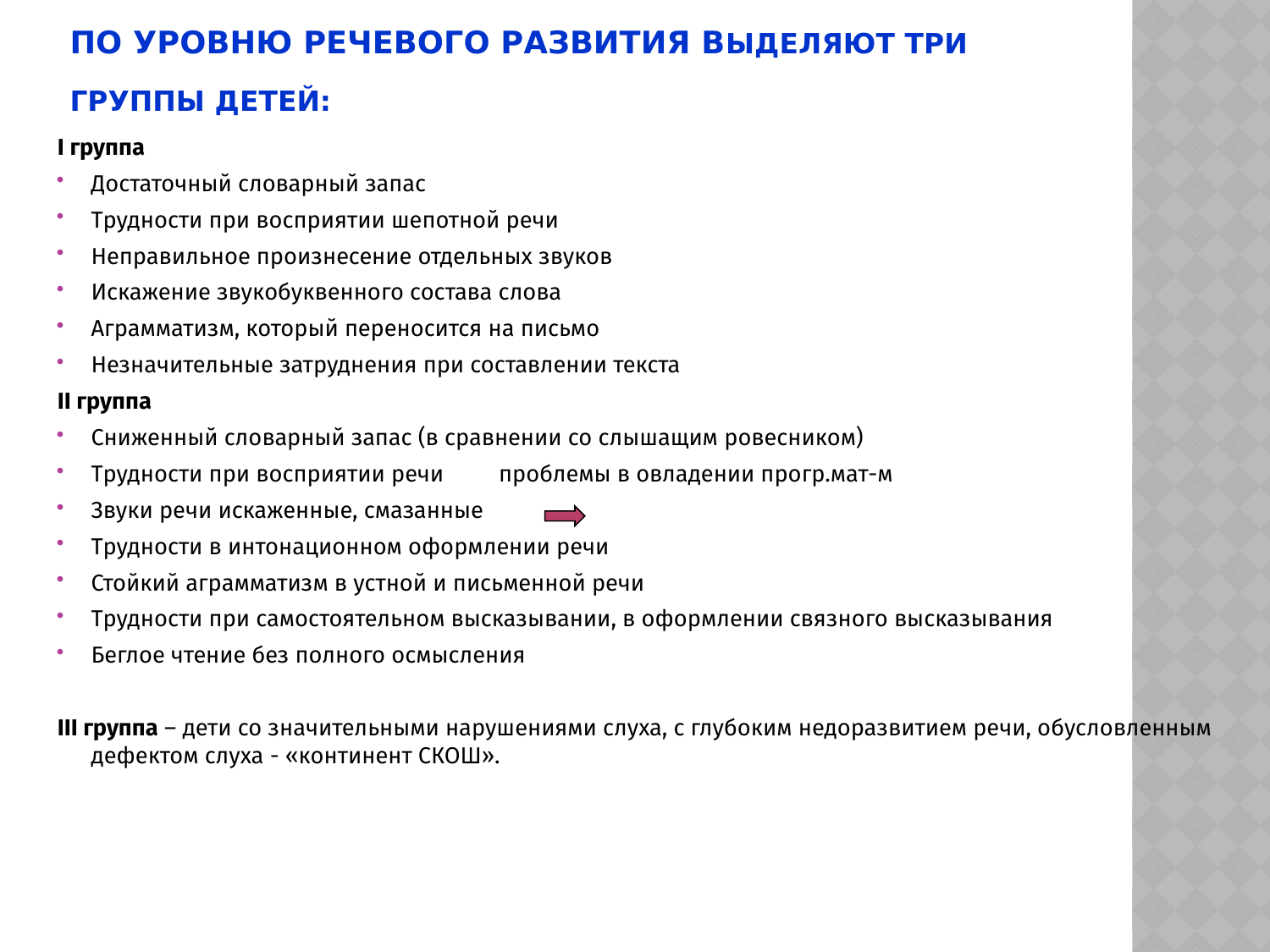

# По уровню речевого развития выделяют три группы детей:
I группа
Достаточный словарный запас
Трудности при восприятии шепотной речи
Неправильное произнесение отдельных звуков
Искажение звукобуквенного состава слова
Аграмматизм, который переносится на письмо
Незначительные затруднения при составлении текста
II группа
Сниженный словарный запас (в сравнении со слышащим ровесником)
Трудности при восприятии речи         проблемы в овладении прогр.мат-м
Звуки речи искаженные, смазанные
Трудности в интонационном оформлении речи
Стойкий аграмматизм в устной и письменной речи
Трудности при самостоятельном высказывании, в оформлении связного высказывания
Беглое чтение без полного осмысления

III группа – дети со значительными нарушениями слуха, с глубоким недоразвитием речи, обусловленным дефектом слуха - «континент СКОШ».